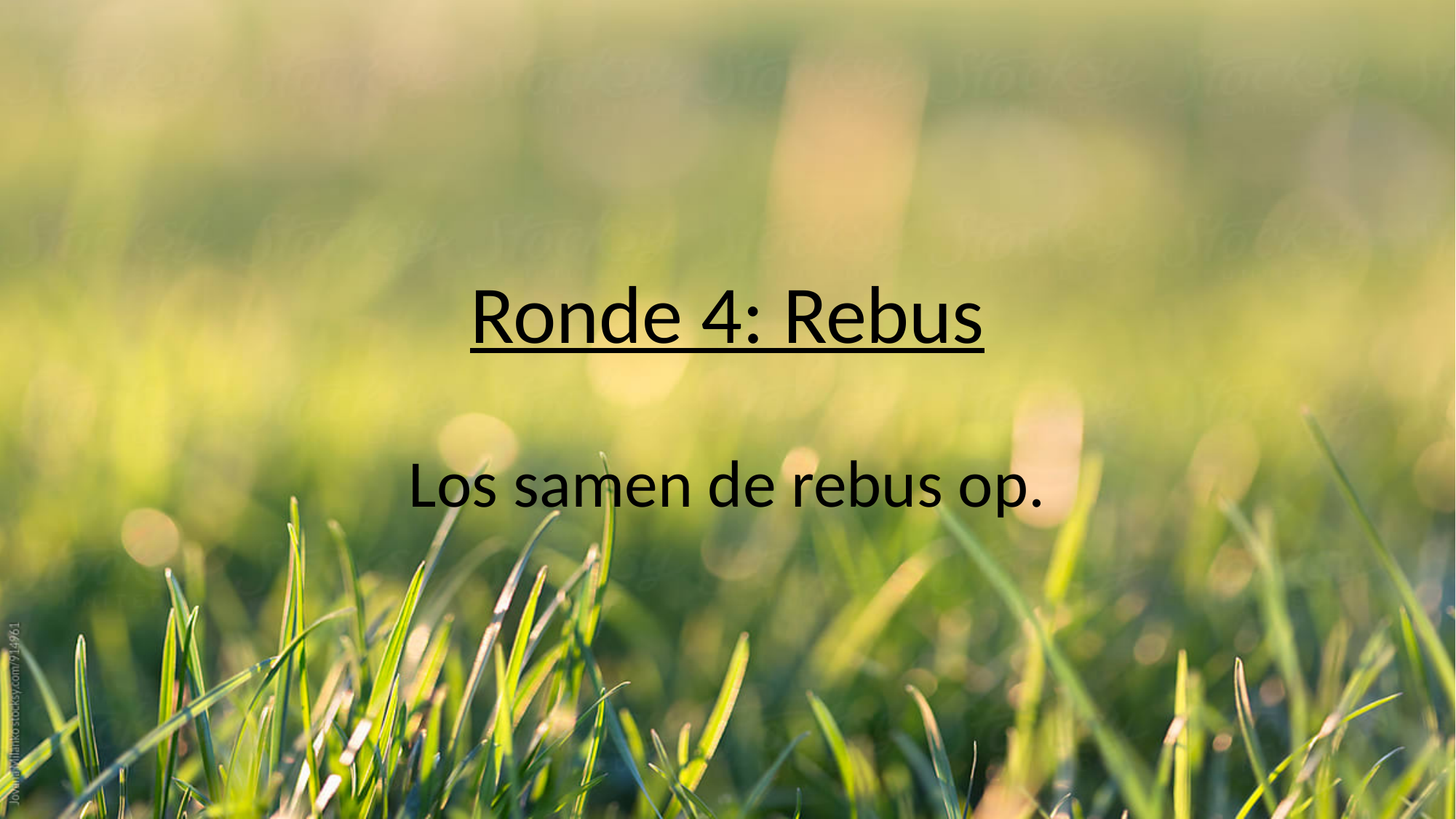

# Ronde 4: Rebus Los samen de rebus op.